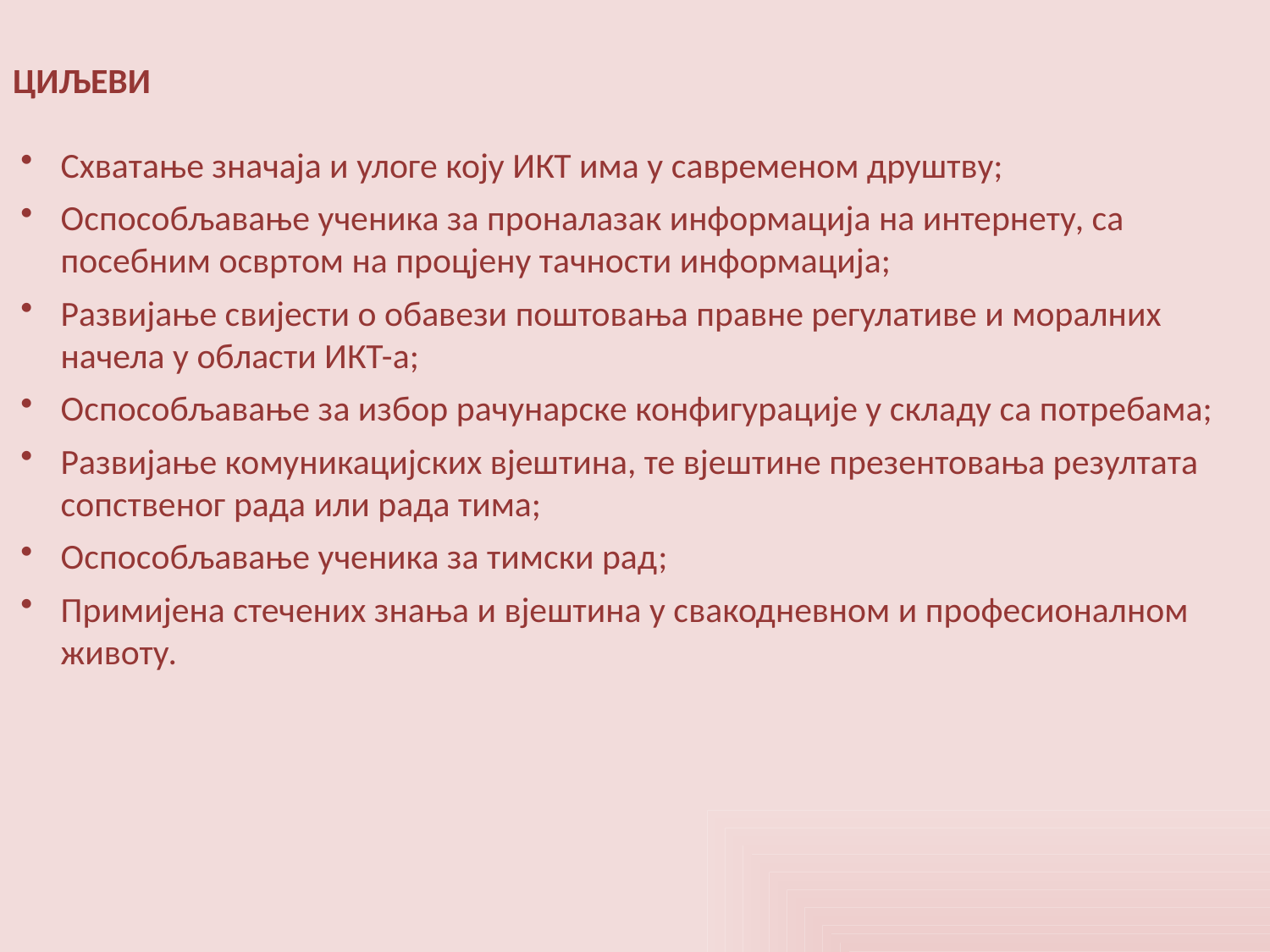

ЦИЉЕВИ

Схватање значаја и улоге коју ИКТ има у савременом друштву;
Оспособљавање ученика за проналазак информација на интернету, са посебним освртом на процјену тачности информација;
Развијање свијести о обавези поштовања правне регулативе и моралних начела у области ИКТ-а;
Оспособљавање за избор рачунарске конфигурације у складу са потребама;
Развијање комуникацијских вјештина, те вјештине презентовања резултата сопственог рада или рада тима;
Оспособљавање ученика за тимски рад;
Примијена стечених знања и вјештина у свакодневном и професионалном животу.